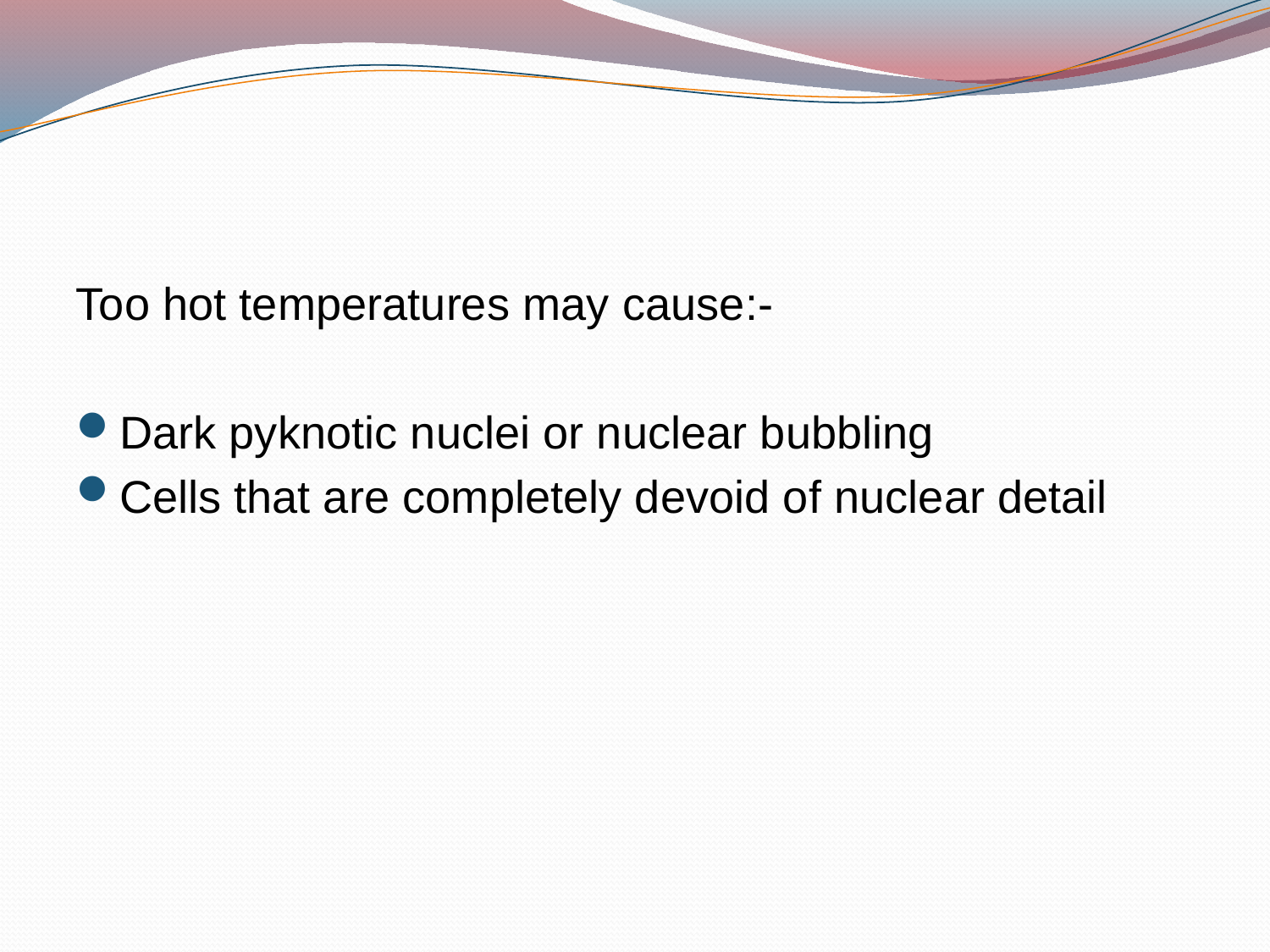

Too hot temperatures may cause:-

Dark pyknotic nuclei or nuclear bubbling
Cells that are completely devoid of nuclear detail